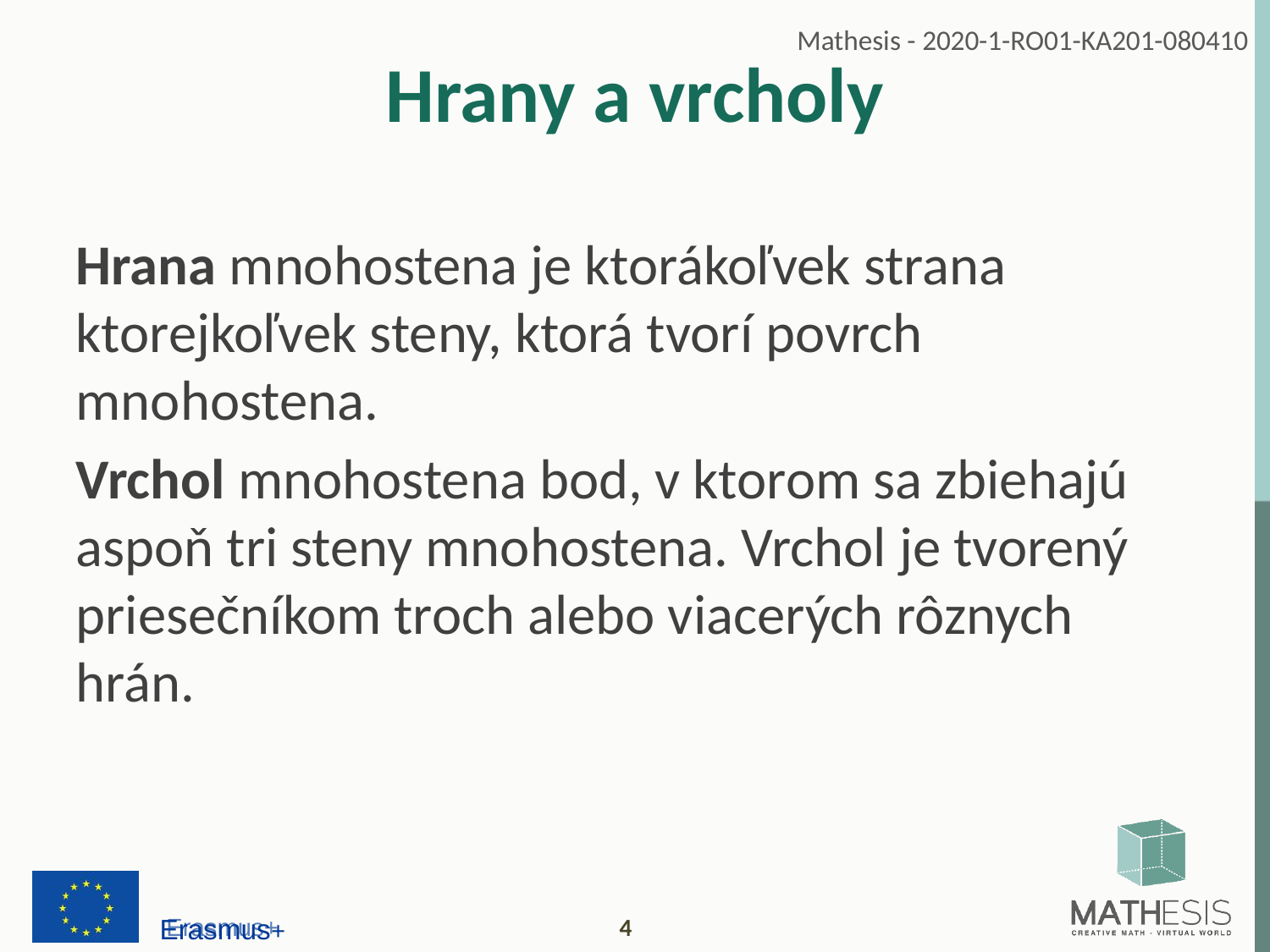

# Hrany a vrcholy
Hrana mnohostena je ktorákoľvek strana ktorejkoľvek steny, ktorá tvorí povrch mnohostena.
Vrchol mnohostena bod, v ktorom sa zbiehajú aspoň tri steny mnohostena. Vrchol je tvorený priesečníkom troch alebo viacerých rôznych hrán.